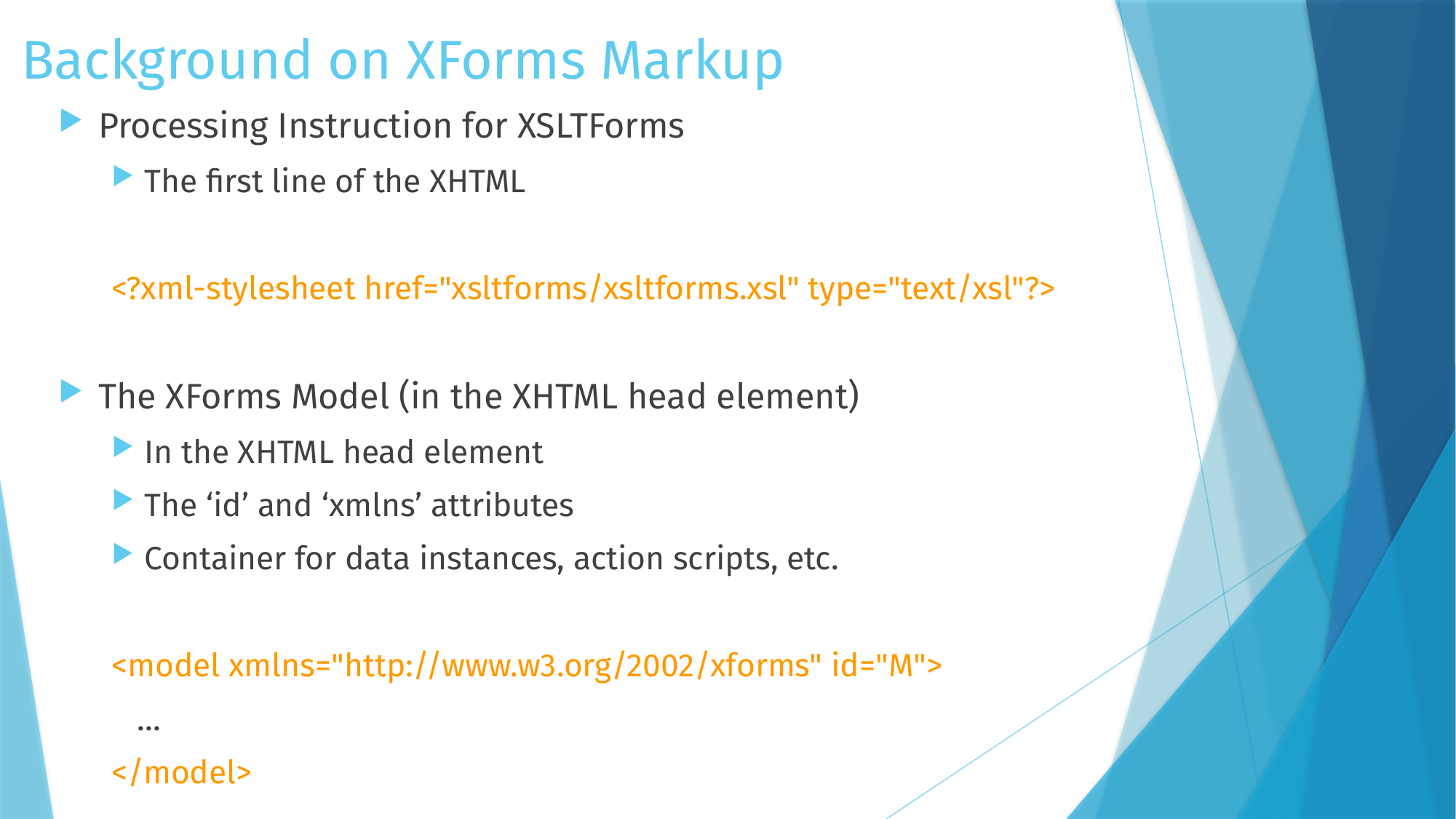

# Background on XForms Markup
Processing Instruction for XSLTForms
The first line of the XHTML

<?xml-stylesheet href="xsltforms/xsltforms.xsl" type="text/xsl"?>

The XForms Model (in the XHTML head element)
In the XHTML head element
The ‘id’ and ‘xmlns’ attributes
Container for data instances, action scripts, etc.

<model xmlns="http://www.w3.org/2002/xforms" id="M">
   …
</model>